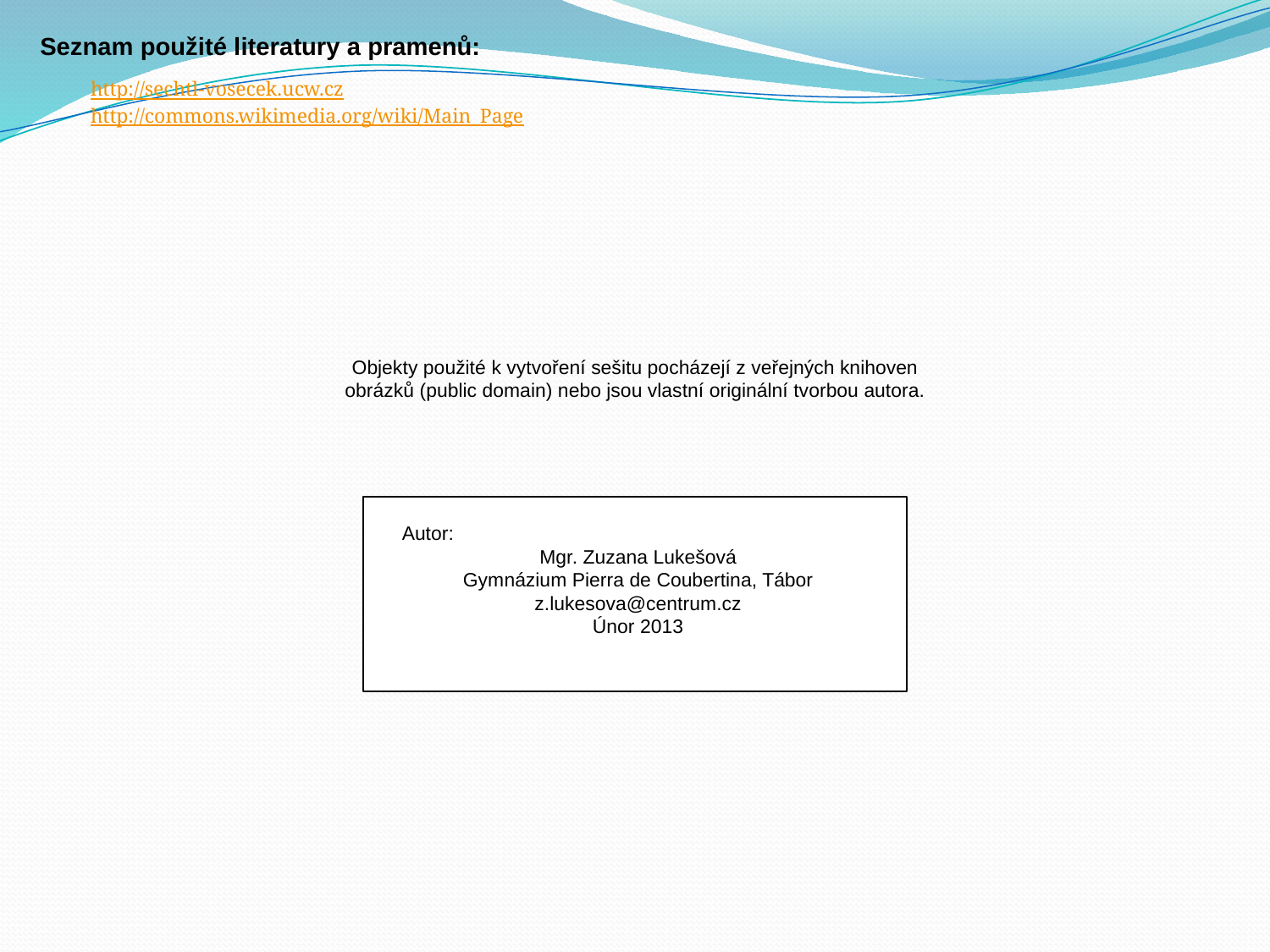

Seznam použité literatury a pramenů:
http://sechtl-vosecek.ucw.cz
http://commons.wikimedia.org/wiki/Main_Page

Objekty použité k vytvoření sešitu pocházejí z veřejných knihoven obrázků (public domain) nebo jsou vlastní originální tvorbou autora.

Autor:
Mgr. Zuzana Lukešová
Gymnázium Pierra de Coubertina, Tábor
z.lukesova@centrum.cz
Únor 2013